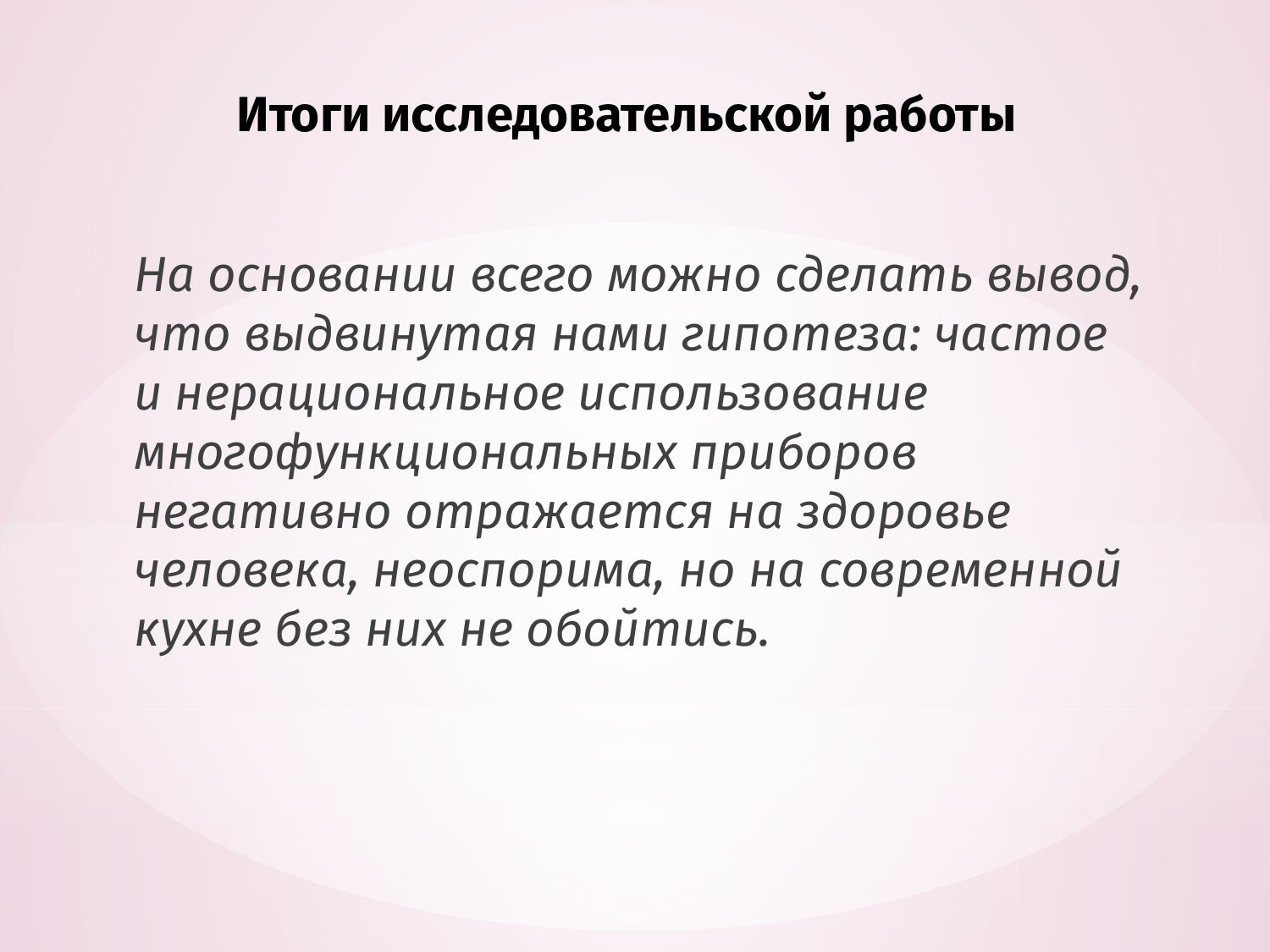

# Итоги исследовательской работы
На основании всего можно сделать вывод, что выдвинутая нами гипотеза: частое  и нерациональное использование многофункциональных приборов негативно отражается на здоровье    человека, неоспорима, но на современной кухне без них не обойтись.